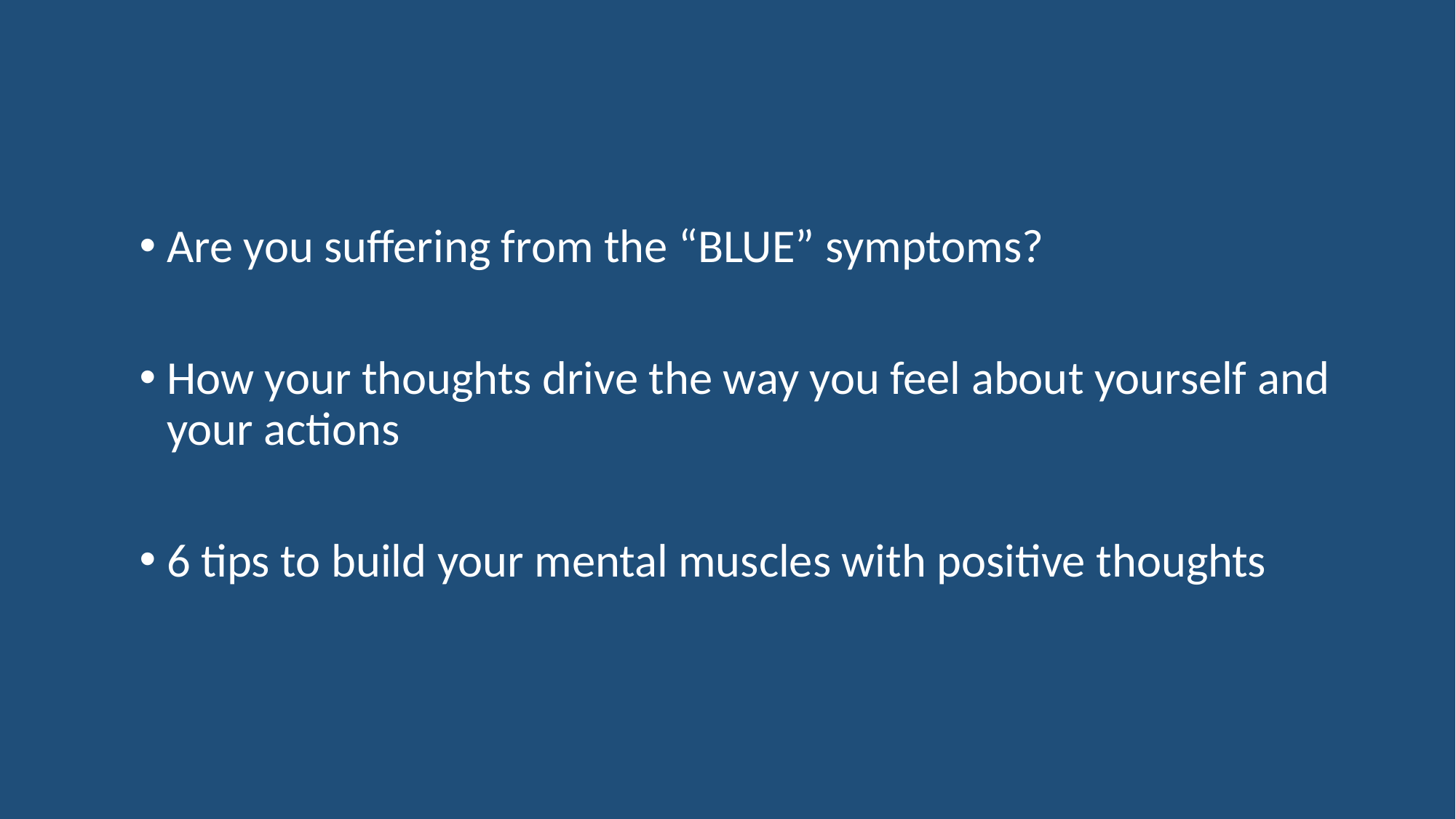

Are you suffering from the “BLUE” symptoms?

How your thoughts drive the way you feel about yourself and your actions

6 tips to build your mental muscles with positive thoughts